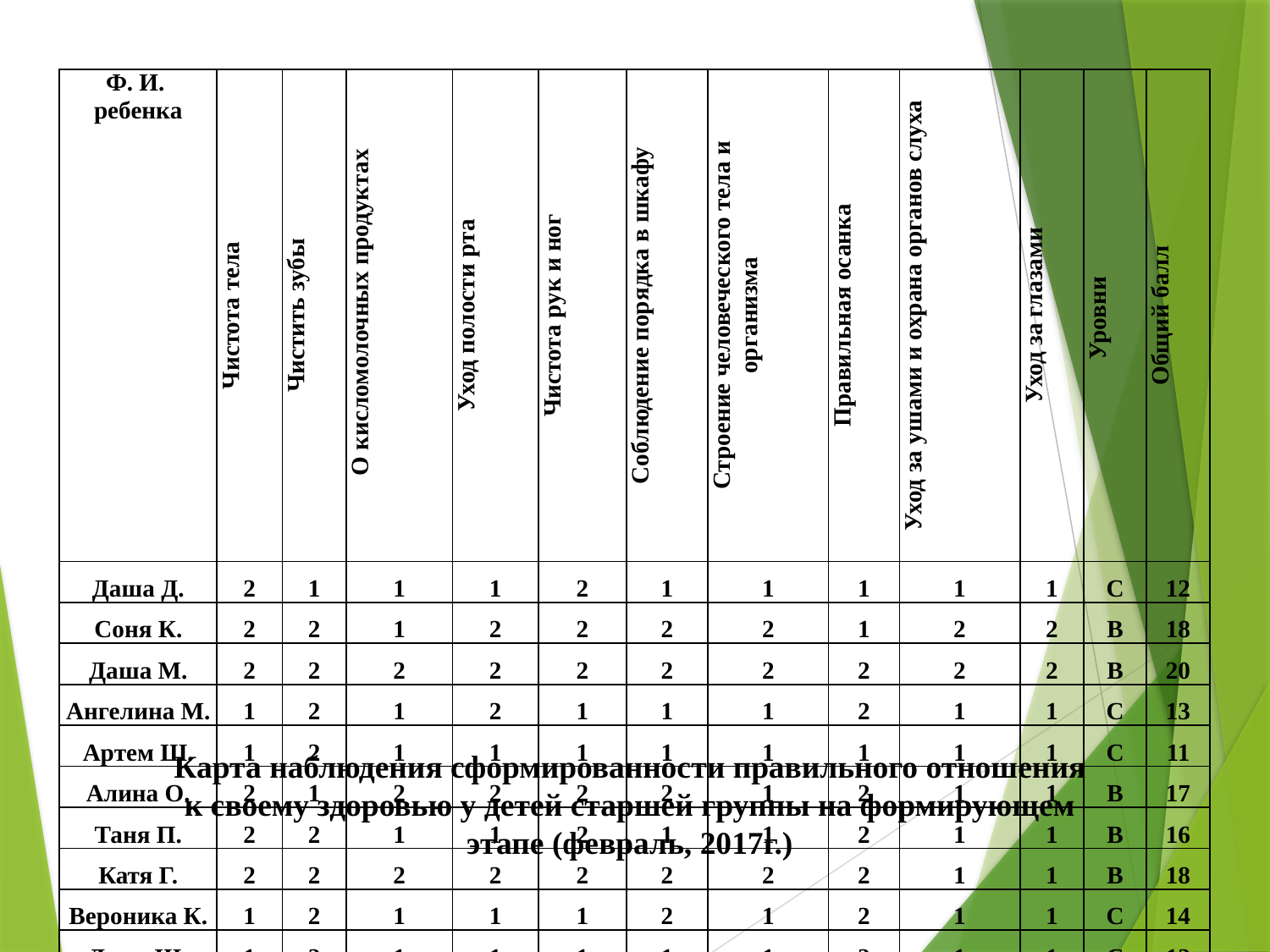

| Ф. И. ребенка | Чистота тела | Чистить зубы | О кисломолочных продуктах | Уход полости рта | Чистота рук и ног | Соблюдение порядка в шкафу | Строение человеческого тела и организма | Правильная осанка | Уход за ушами и охрана органов слуха | Уход за глазами | Уровни | Общий балл |
| --- | --- | --- | --- | --- | --- | --- | --- | --- | --- | --- | --- | --- |
| Даша Д. | 2 | 1 | 1 | 1 | 2 | 1 | 1 | 1 | 1 | 1 | С | 12 |
| Соня К. | 2 | 2 | 1 | 2 | 2 | 2 | 2 | 1 | 2 | 2 | В | 18 |
| Даша М. | 2 | 2 | 2 | 2 | 2 | 2 | 2 | 2 | 2 | 2 | В | 20 |
| Ангелина М. | 1 | 2 | 1 | 2 | 1 | 1 | 1 | 2 | 1 | 1 | С | 13 |
| Артем Ш. | 1 | 2 | 1 | 1 | 1 | 1 | 1 | 1 | 1 | 1 | С | 11 |
| Алина О. | 2 | 1 | 2 | 2 | 2 | 2 | 1 | 2 | 1 | 1 | В | 17 |
| Таня П. | 2 | 2 | 1 | 1 | 2 | 1 | 1 | 2 | 1 | 1 | В | 16 |
| Катя Г. | 2 | 2 | 2 | 2 | 2 | 2 | 2 | 2 | 1 | 1 | В | 18 |
| Вероника К. | 1 | 2 | 1 | 1 | 1 | 2 | 1 | 2 | 1 | 1 | С | 14 |
| Дима Щ. | 1 | 2 | 1 | 1 | 1 | 1 | 1 | 2 | 1 | 1 | С | 12 |
| Маша В. | 1 | 2 | 1 | 1 | 2 | 2 | 1 | 2 | 1 | 1 | С | 14 |
| Руслан Г. | 1 | 2 | 1 | 2 | 1 | 1 | 1 | 2 | 1 | 1 | С | 13 |
Карта наблюдения сформированности правильного отношения к своему здоровью у детей старшей группы на формирующем этапе (февраль, 2017г.)